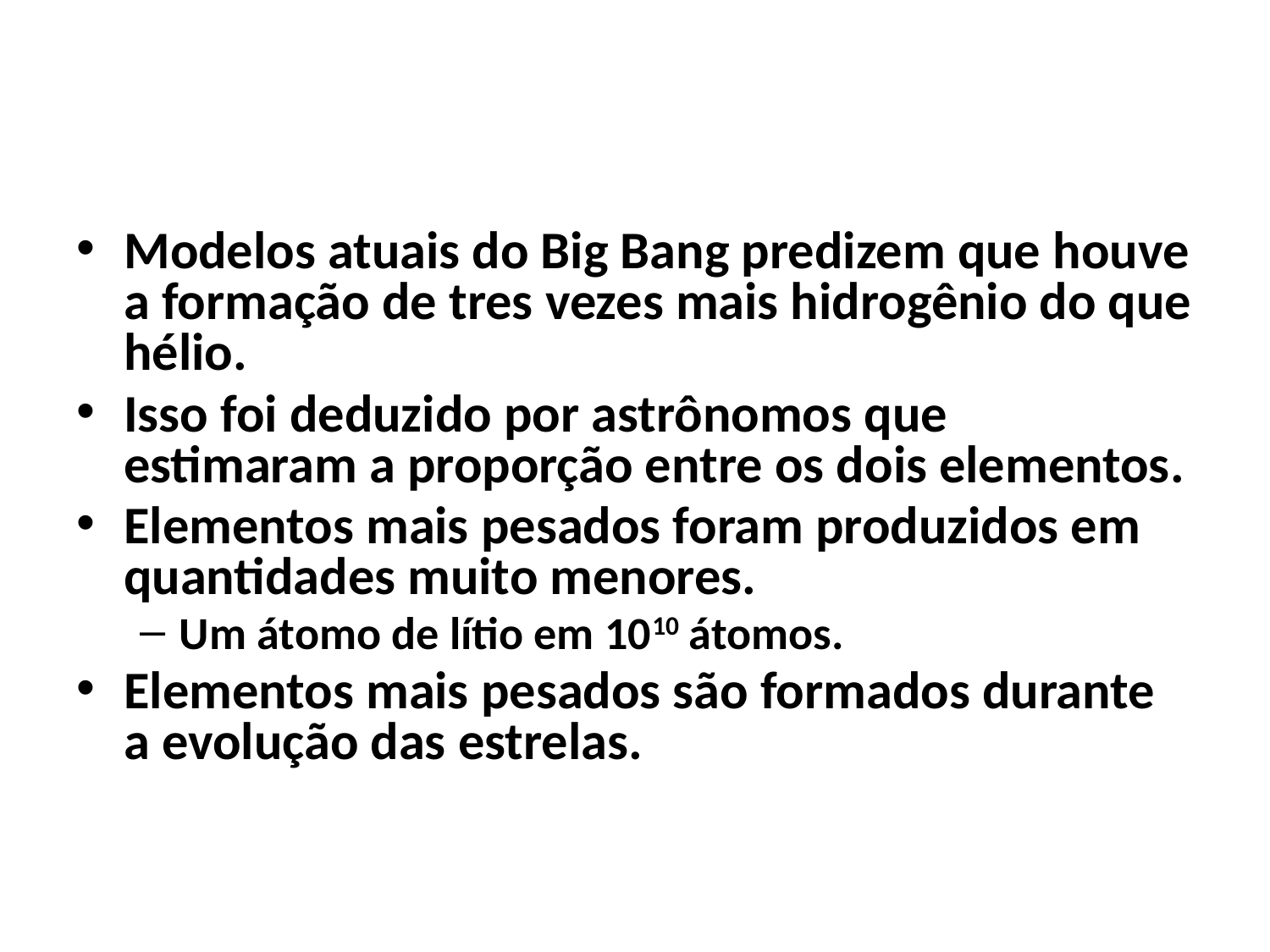

Modelos atuais do Big Bang predizem que houve a formação de tres vezes mais hidrogênio do que hélio.
Isso foi deduzido por astrônomos que estimaram a proporção entre os dois elementos.
Elementos mais pesados foram produzidos em quantidades muito menores.
Um átomo de lítio em 1010 átomos.
Elementos mais pesados são formados durante a evolução das estrelas.